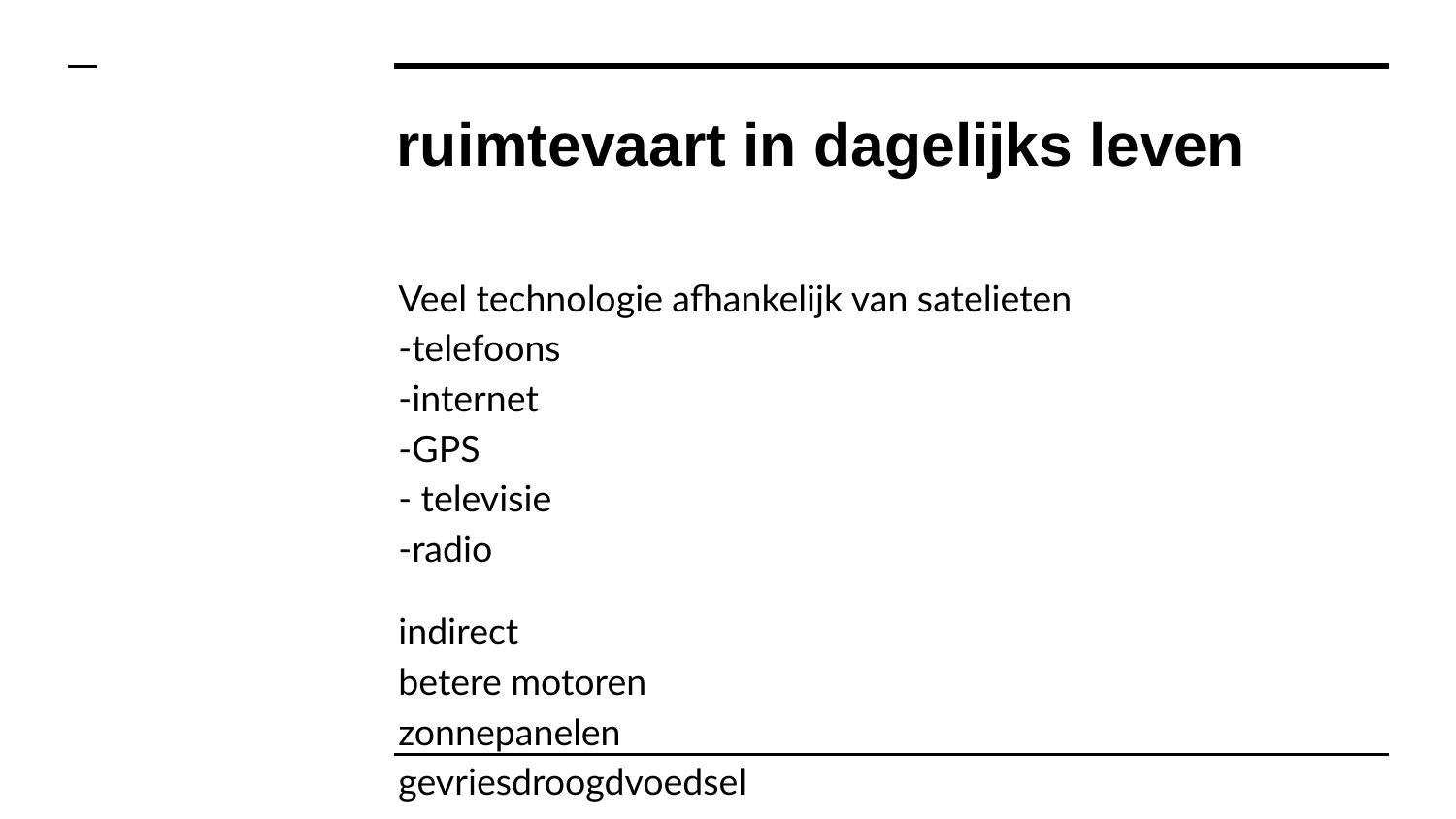

# ruimtevaart in dagelijks leven
Veel technologie afhankelijk van satelieten
-telefoons
-internet
-GPS
- televisie
-radio
indirect
betere motoren
zonnepanelen
gevriesdroogdvoedsel